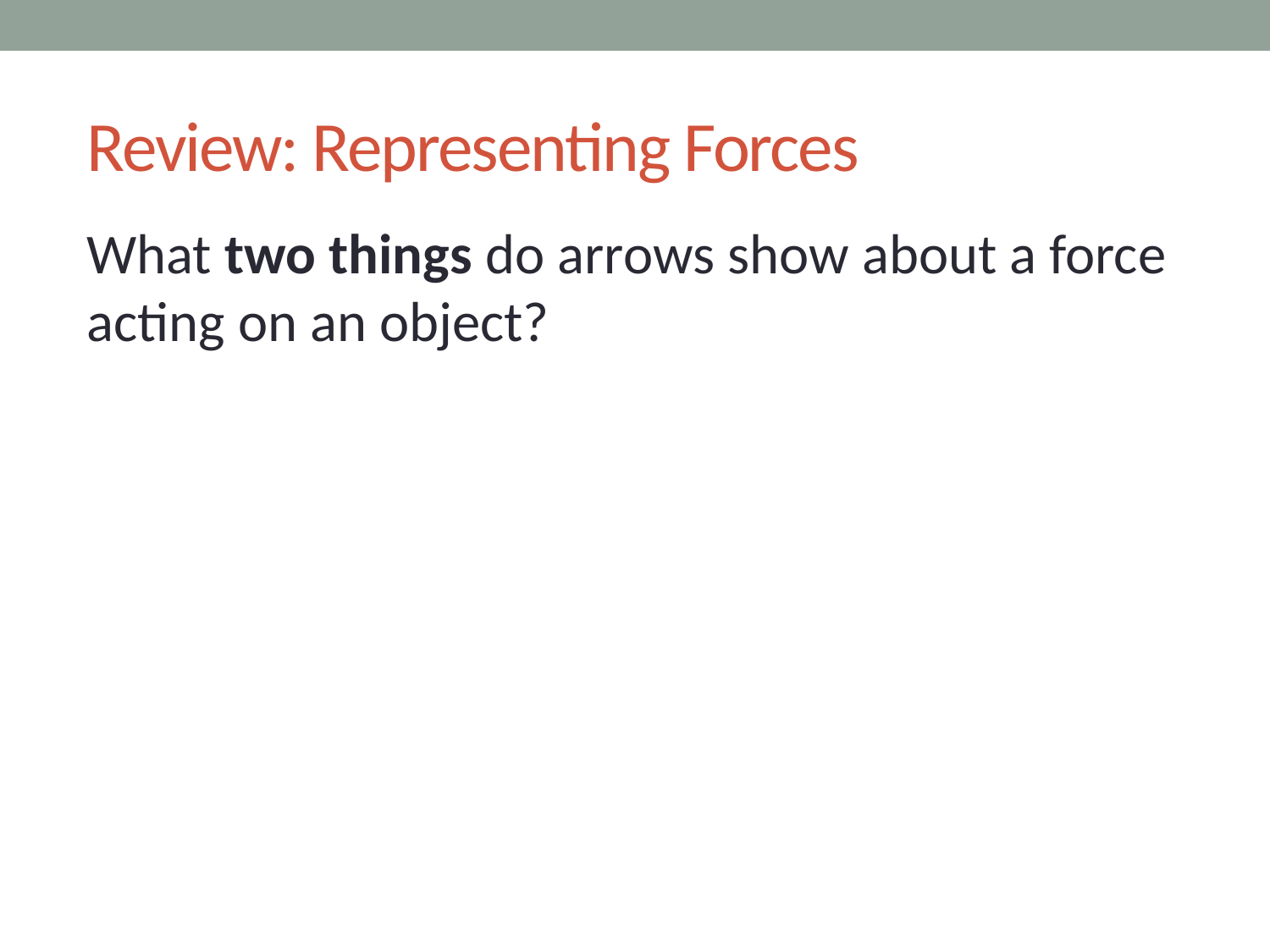

# Review: Representing Forces
What two things do arrows show about a force acting on an object?